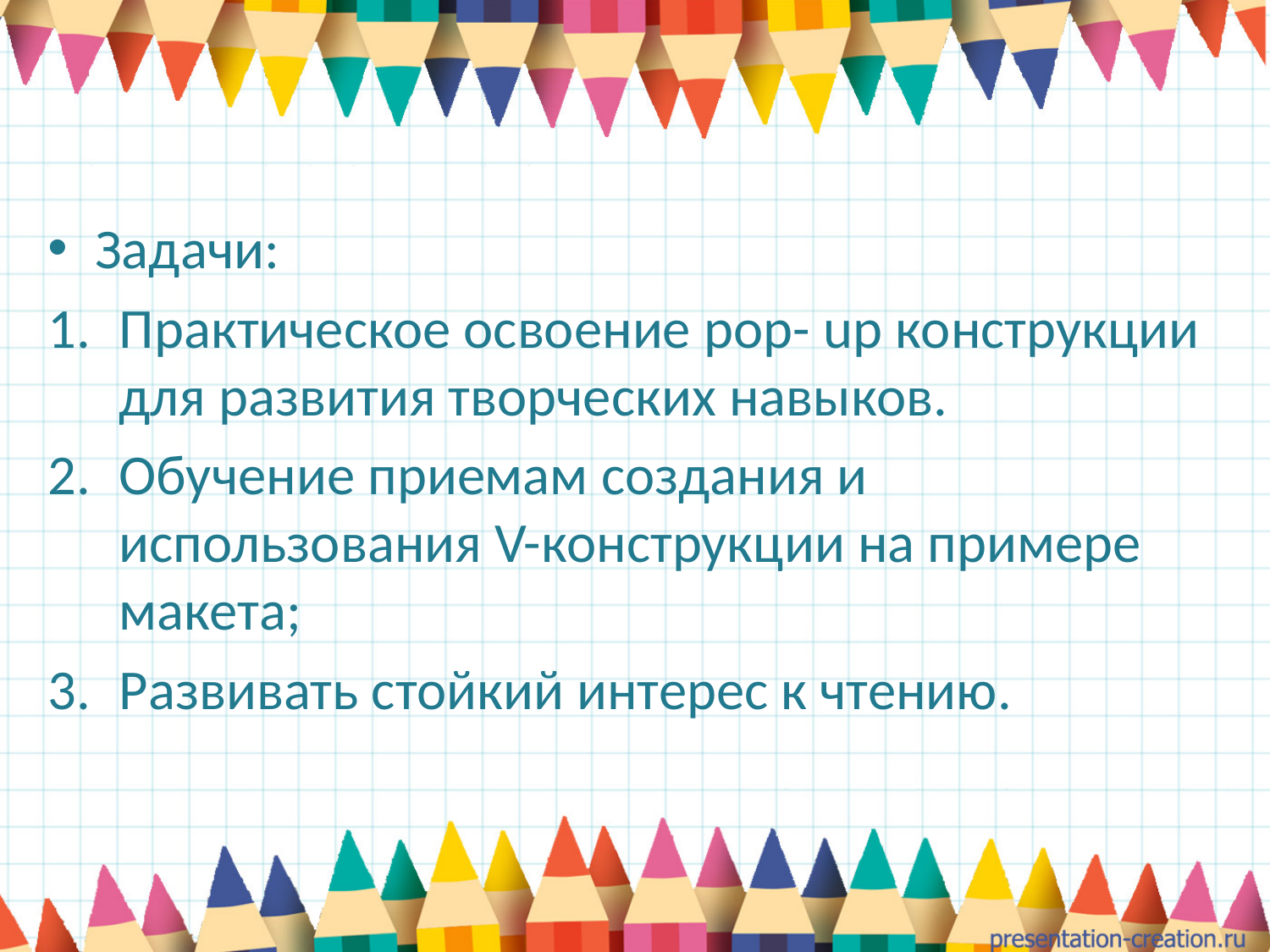

Задачи:
Практическое освоение рор- uр конструкции для развития творческих навыков.
Обучение приемам создания и использования V-конструкции на примере макета;
Развивать стойкий интерес к чтению.